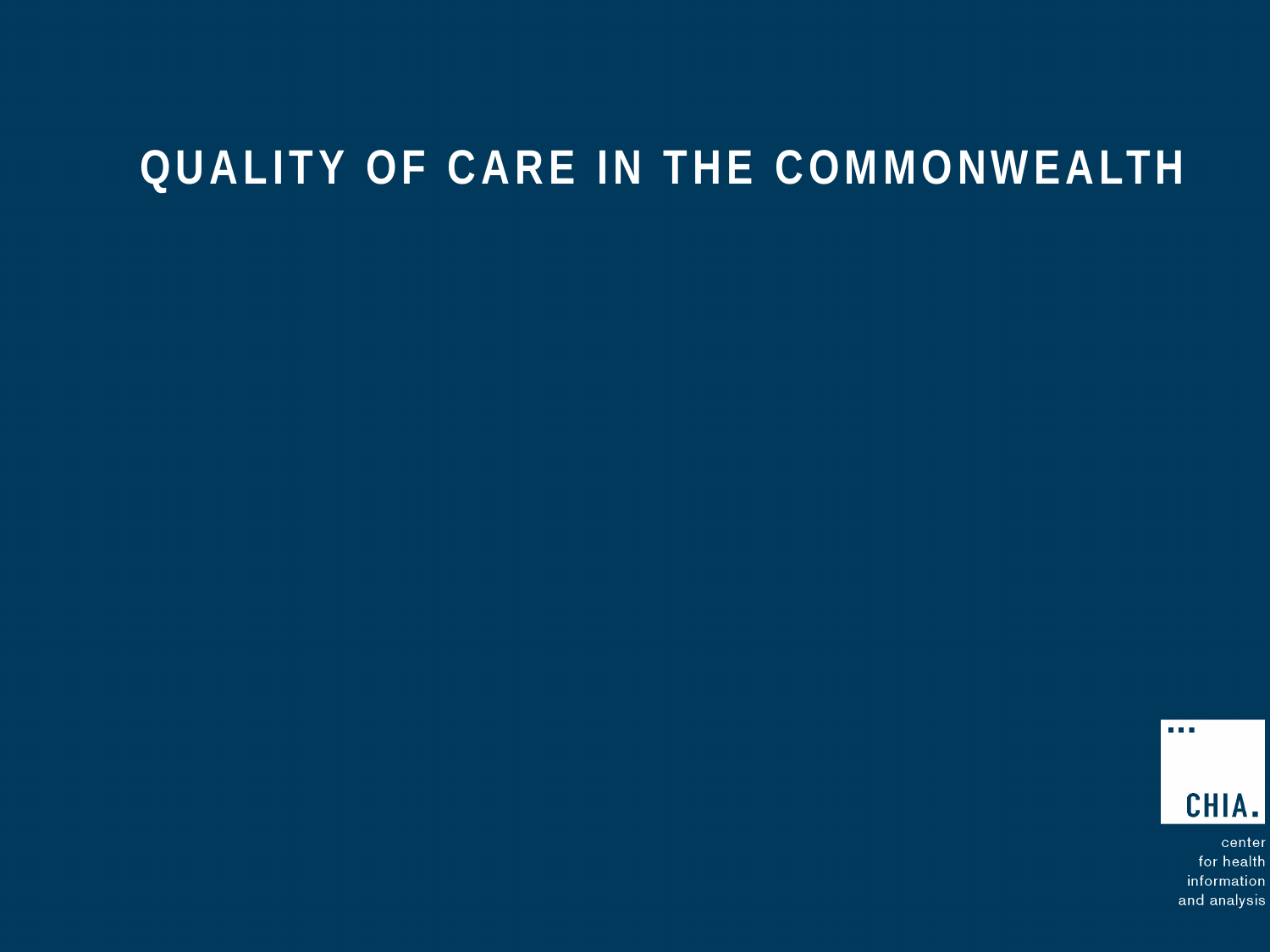

# Quality of Care in the Commonwealth